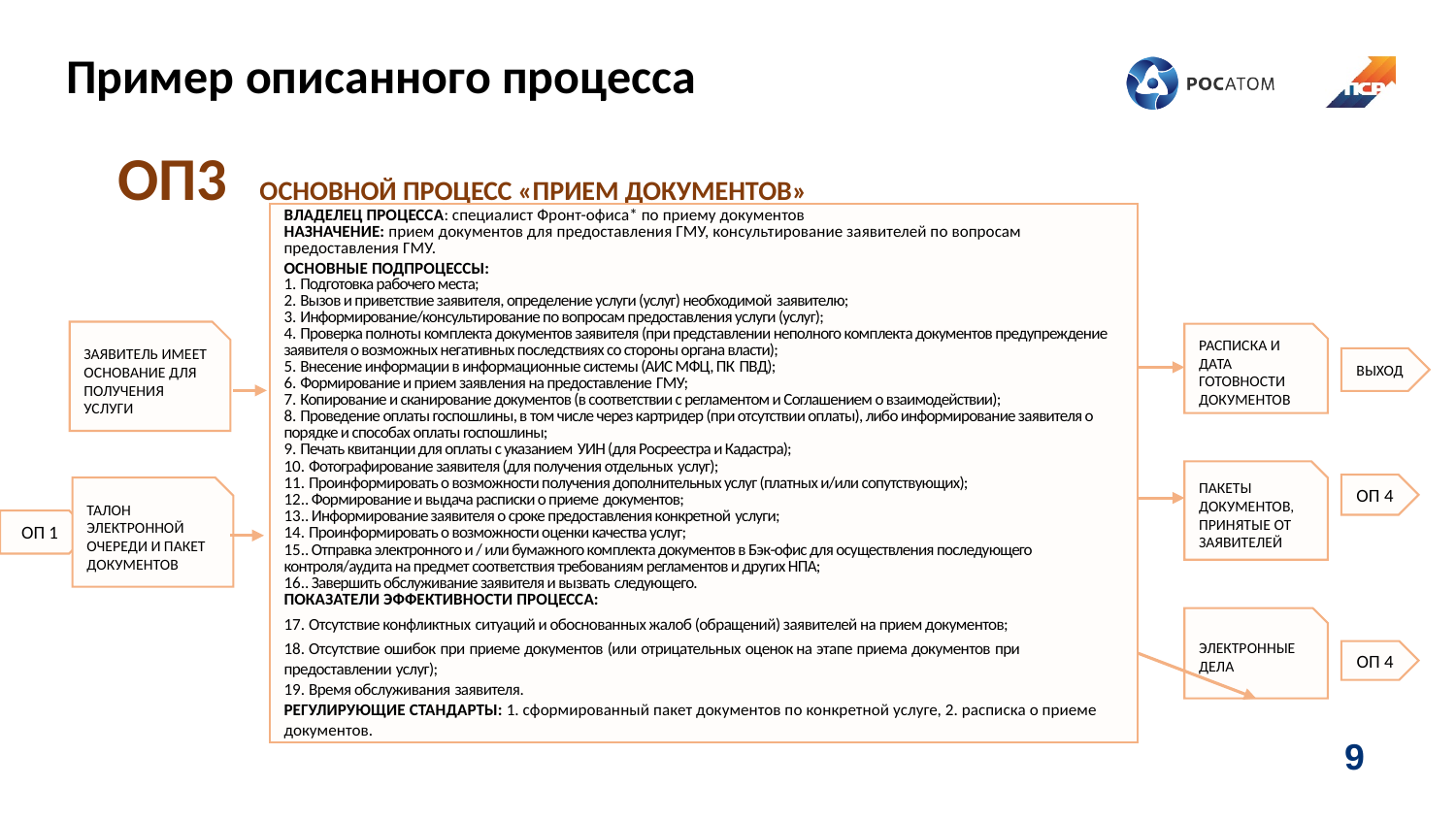

Пример описанного процесса
ОП3     ОСНОВНОЙ ПРОЦЕСС «ПРИЕМ ДОКУМЕНТОВ»
ВЛАДЕЛЕЦ ПРОЦЕССА: специалист Фронт-офиса* по приему документов
НАЗНАЧЕНИЕ: прием документов для предоставления ГМУ, консультирование заявителей по вопросам предоставления ГМУ.
ОСНОВНЫЕ ПОДПРОЦЕССЫ:
 Подготовка рабочего места;
 Вызов и приветствие заявителя, определение услуги (услуг) необходимой заявителю;
 Информирование/консультирование по вопросам предоставления услуги (услуг);
 Проверка полноты комплекта документов заявителя (при представлении неполного комплекта документов предупреждение заявителя о возможных негативных последствиях со стороны органа власти);
 Внесение информации в информационные системы (АИС МФЦ, ПК ПВД);
 Формирование и прием заявления на предоставление ГМУ;
 Копирование и сканирование документов (в соответствии с регламентом и Соглашением о взаимодействии);
 Проведение оплаты госпошлины, в том числе через картридер (при отсутствии оплаты), либо информирование заявителя о порядке и способах оплаты госпошлины;
 Печать квитанции для оплаты с указанием УИН (для Росреестра и Кадастра);
 Фотографирование заявителя (для получения отдельных услуг);
 Проинформировать о возможности получения дополнительных услуг (платных и/или сопутствующих);
. Формирование и выдача расписки о приеме документов;
. Информирование заявителя о сроке предоставления конкретной услуги;
 Проинформировать о возможности оценки качества услуг;
. Отправка электронного и / или бумажного комплекта документов в Бэк-офис для осуществления последующего контроля/аудита на предмет соответствия требованиям регламентов и других НПА;
. Завершить обслуживание заявителя и вызвать следующего.
ПОКАЗАТЕЛИ ЭФФЕКТИВНОСТИ ПРОЦЕССА:
 Отсутствие конфликтных ситуаций и обоснованных жалоб (обращений) заявителей на прием документов;
 Отсутствие ошибок при приеме документов (или отрицательных оценок на этапе приема документов при предоставлении услуг);
 Время обслуживания заявителя.
РЕГУЛИРУЮЩИЕ СТАНДАРТЫ: 1. сформированный пакет документов по конкретной услуге, 2. расписка о приеме документов.
ЗАЯВИТЕЛЬ ИМЕЕТ ОСНОВАНИЕ ДЛЯ ПОЛУЧЕНИЯ УСЛУГИ
РАСПИСКА И ДАТА ГОТОВНОСТИ ДОКУМЕНТОВ
ВЫХОД
ПАКЕТЫ ДОКУМЕНТОВ, ПРИНЯТЫЕ ОТ ЗАЯВИТЕЛЕЙ
ОП 4
ТАЛОН ЭЛЕКТРОННОЙ ОЧЕРЕДИ И ПАКЕТ ДОКУМЕНТОВ
ОП 1
ЭЛЕКТРОННЫЕ ДЕЛА
ОП 4
9